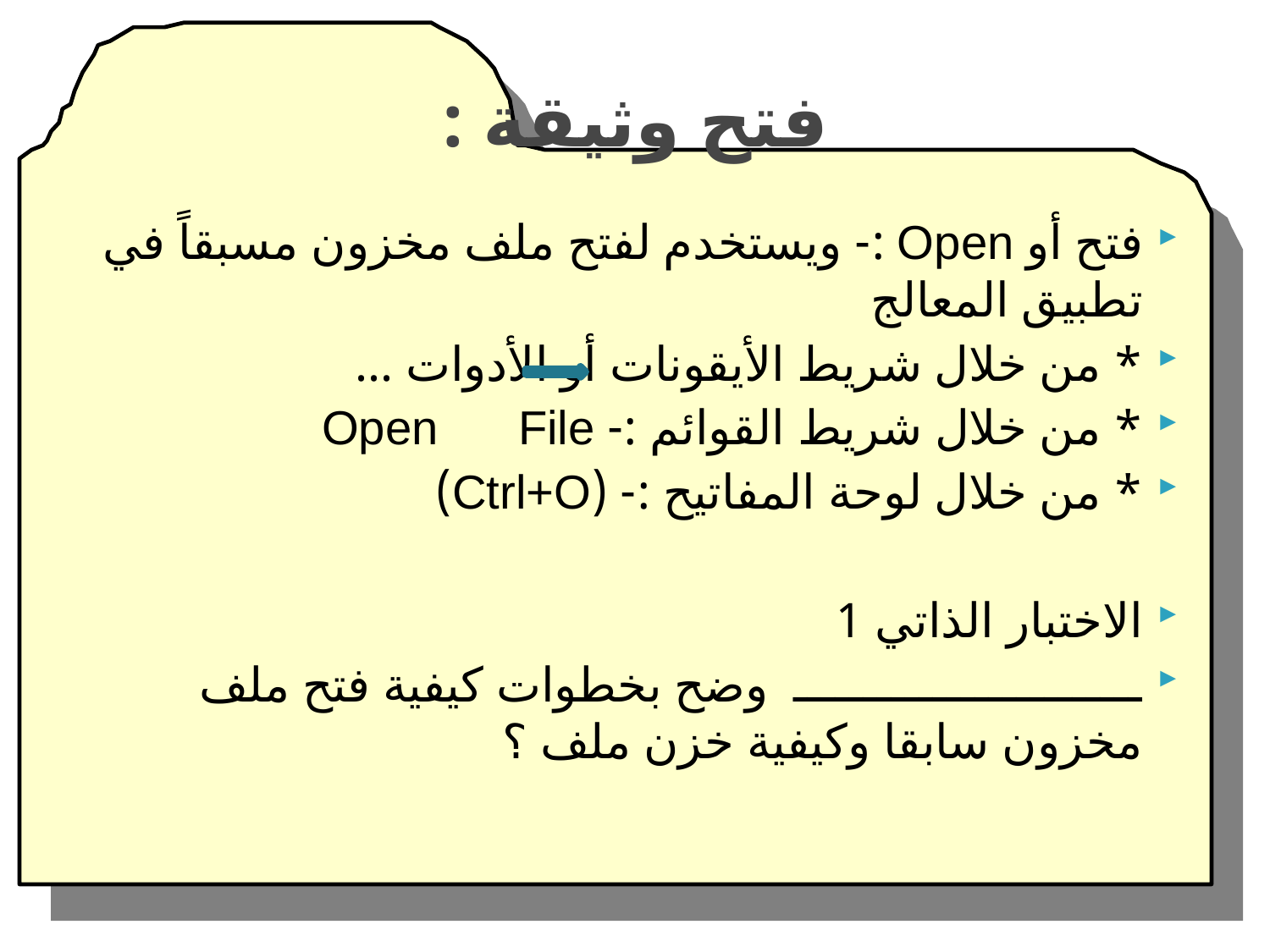

# فتح وثيقة :
فتح أو Open :- ويستخدم لفتح ملف مخزون مسبقاً في تطبيق المعالج
* من خلال شريط الأيقونات أو الأدوات ...
* من خلال شريط القوائم :- Open      File
* من خلال لوحة المفاتيح :- (Ctrl+O)

الاختبار الذاتي 1
ـــــــــــــــــــــــــ  وضح بخطوات كيفية فتح ملف مخزون سابقا وكيفية خزن ملف ؟